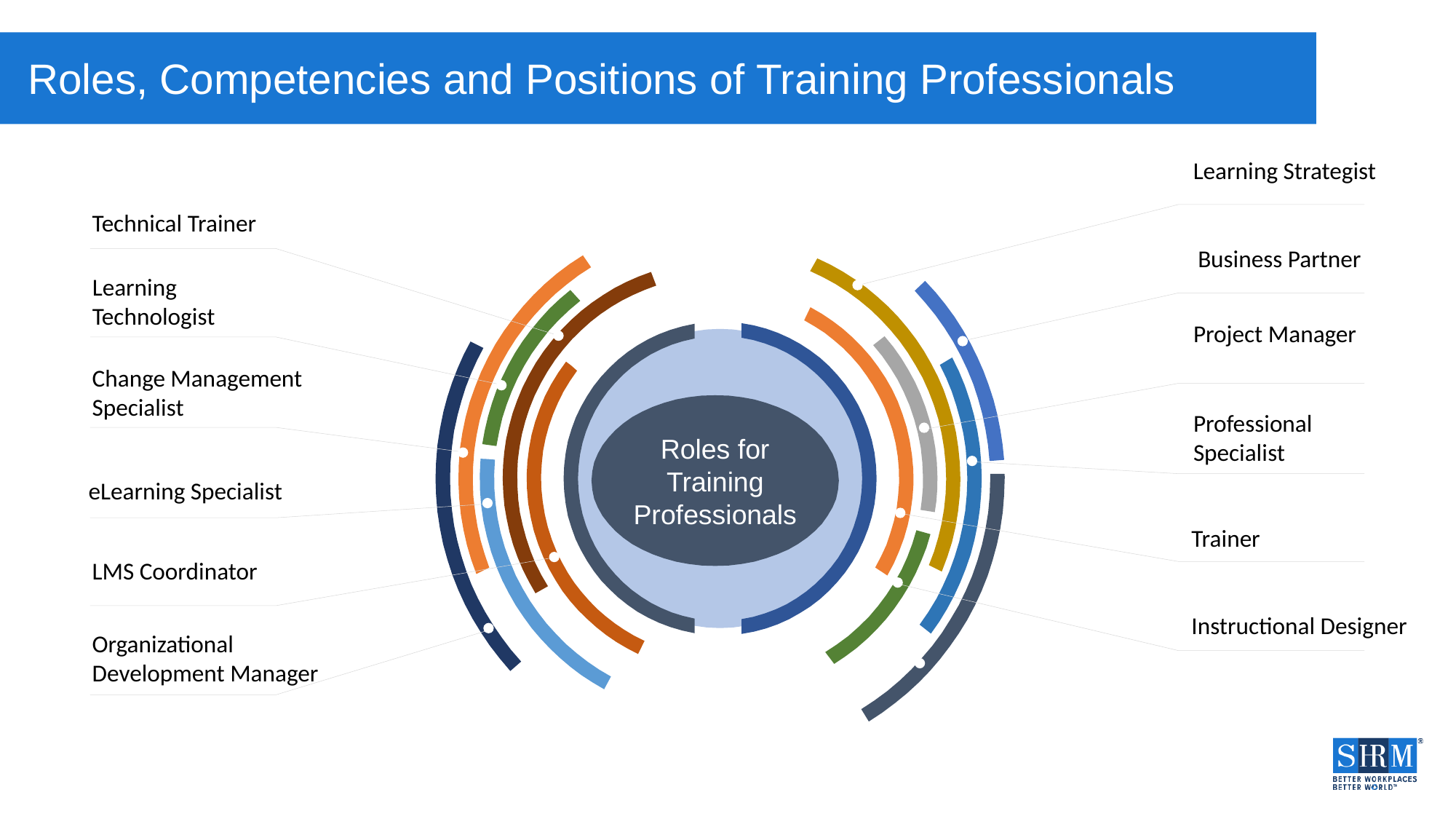

# Roles, Competencies and Positions of Training Professionals
Learning Strategist

Business Partner
Project Manager
Professional Specialist
Trainer
Instructional Designer
Technical Trainer

Learning Technologist

Change Management Specialist

eLearning Specialist

LMS Coordinator

Organizational Development Manager

Roles for Training Professionals